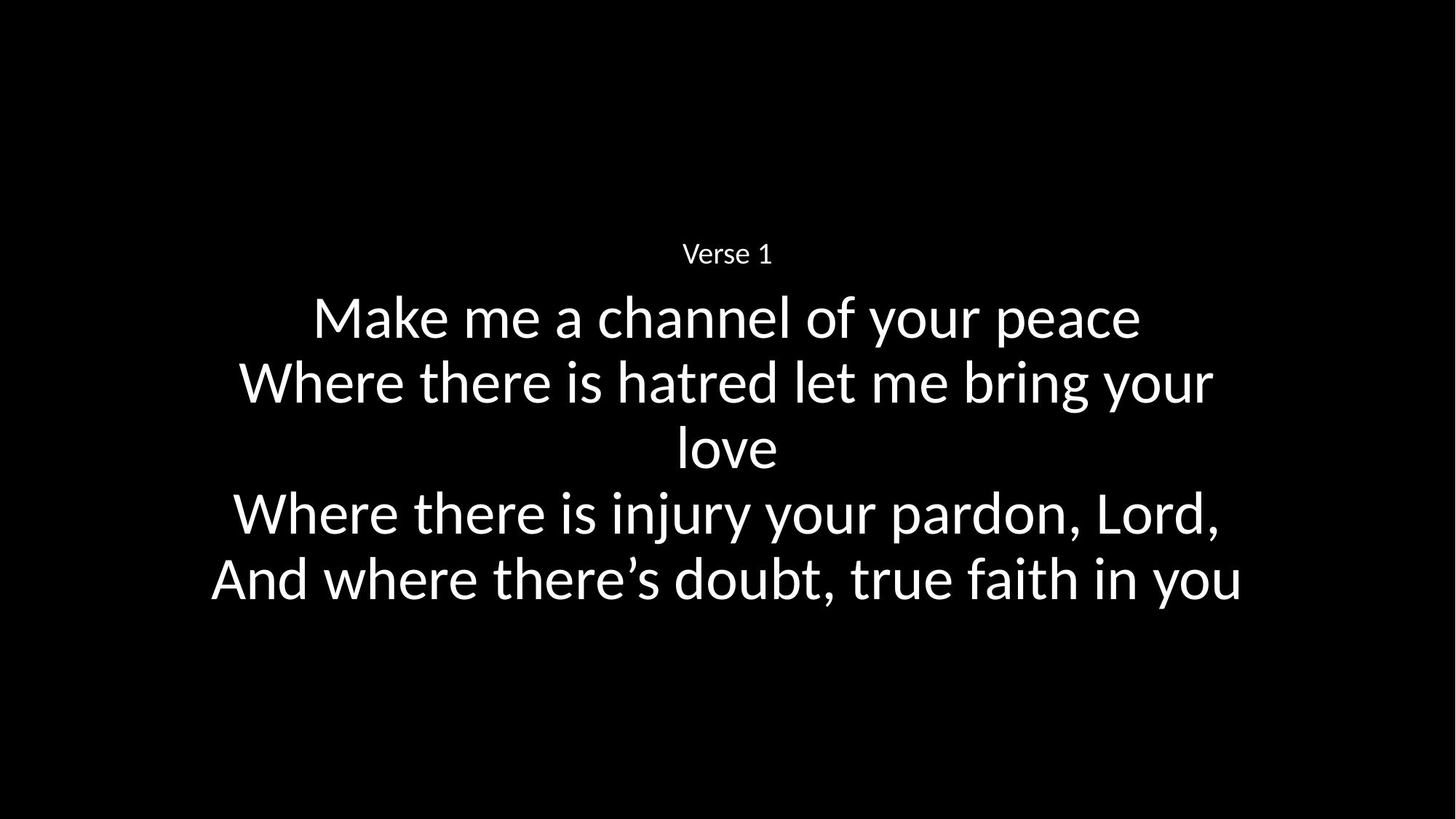

Verse 1
Make me a channel of your peace
Where there is hatred let me bring your love
Where there is injury your pardon, Lord,
And where there’s doubt, true faith in you